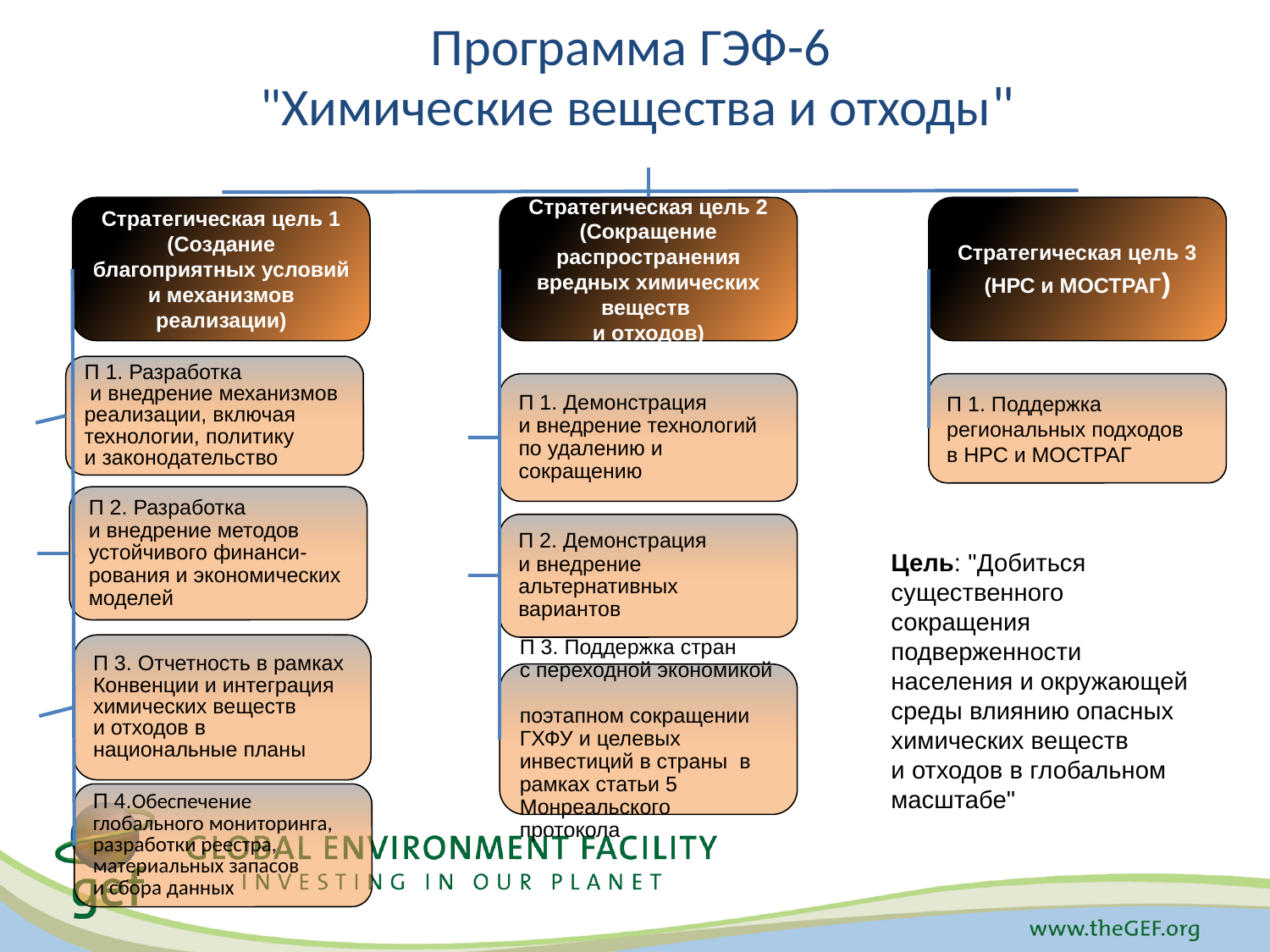

# Программа ГЭФ-6 "Химические вещества и отходы"
Стратегическая цель 1
(Создание благоприятных условий и механизмов реализации)
Стратегическая цель 2
(Сокращение распространения вредных химических веществ
и отходов)
Стратегическая цель 3
(НРС и МОСТРАГ)
П 1. Разработка
 и внедрение механизмов реализации, включая технологии, политику
и законодательство
П 1. Демонстрация
и внедрение технологий
по удалению и сокращению
П 1. Поддержка региональных подходов
в НРС и МОСТРАГ
П 2. Разработка
и внедрение методов устойчивого финанси-рования и экономических моделей
П 2. Демонстрация
и внедрение альтернативных вариантов
Цель: "Добиться существенного сокращения подверженности населения и окружающей среды влиянию опасных химических веществ
и отходов в глобальном масштабе"
П 3. Отчетность в рамках Конвенции и интеграция химических веществ
и отходов в национальные планы
П 3. Поддержка стран
с переходной экономикой
поэтапном сокращении ГХФУ и целевых инвестиций в страны  в рамках статьи 5 Монреальского протокола
П 4.Обеспечение глобального мониторинга, разработки реестра, материальных запасов
и сбора данных